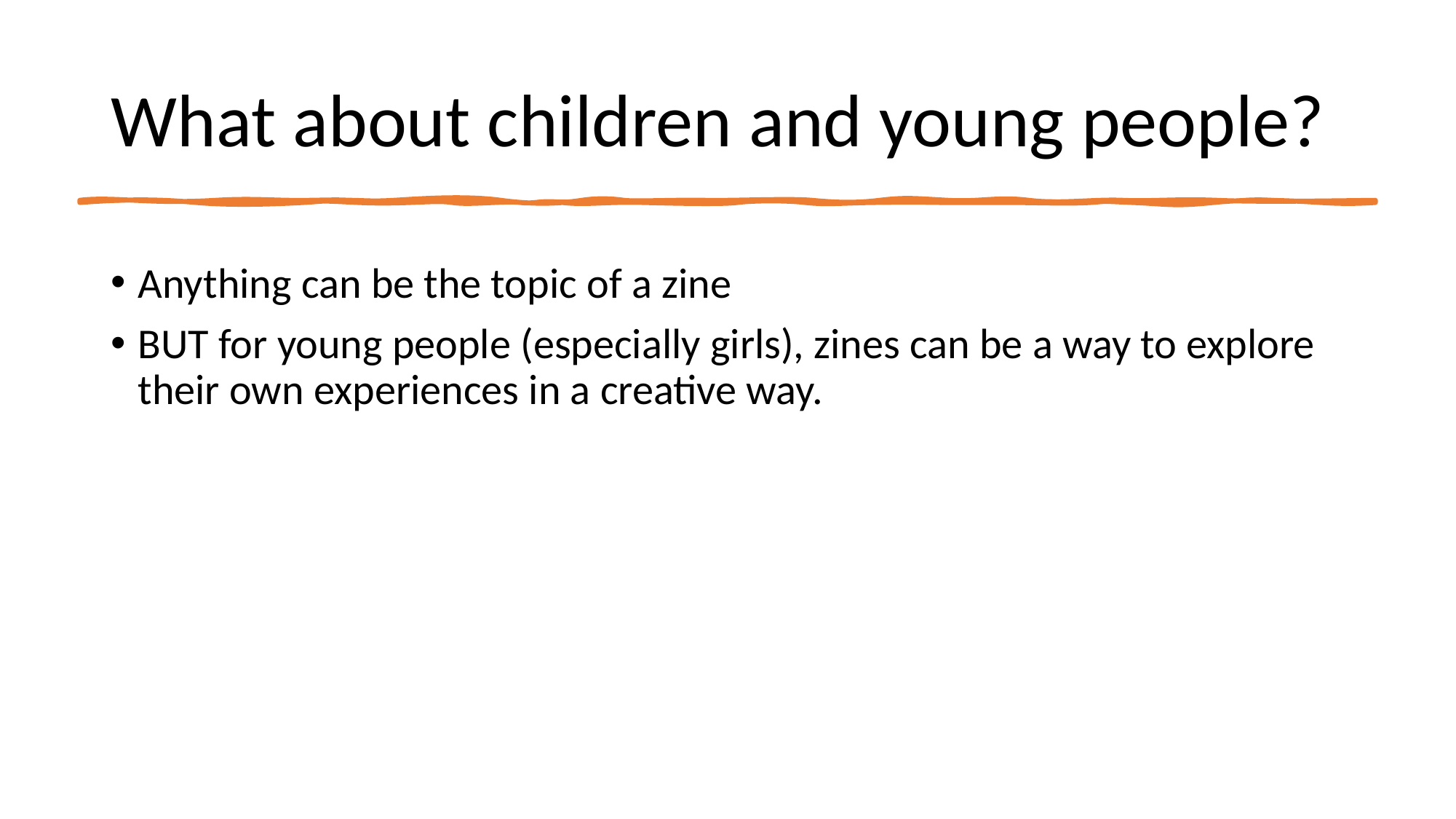

# What about children and young people?

Anything can be the topic of a zine
BUT for young people (especially girls), zines can be a way to explore their own experiences in a creative way.